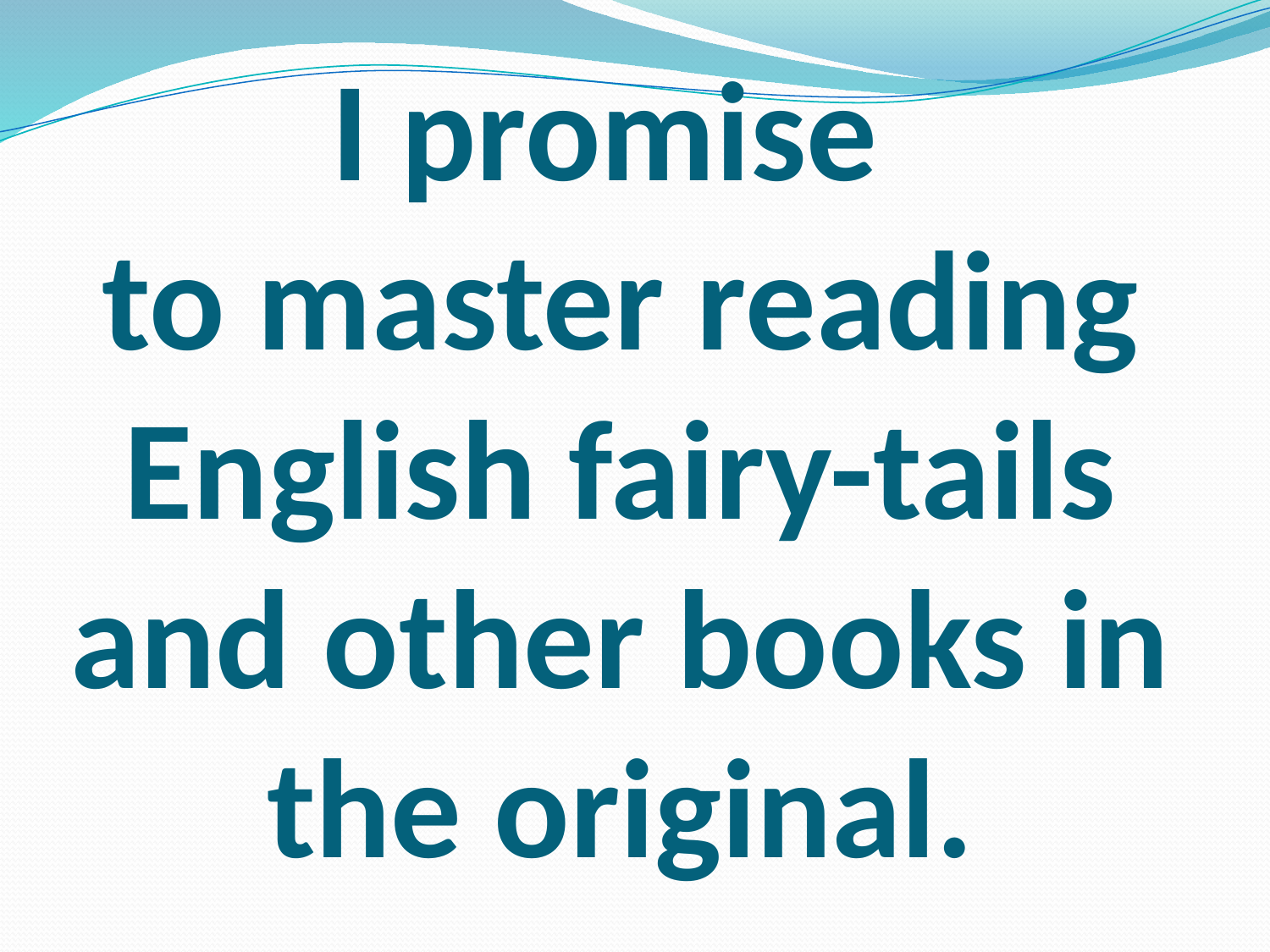

# I promise to master reading English fairy-tails and other books in the original.